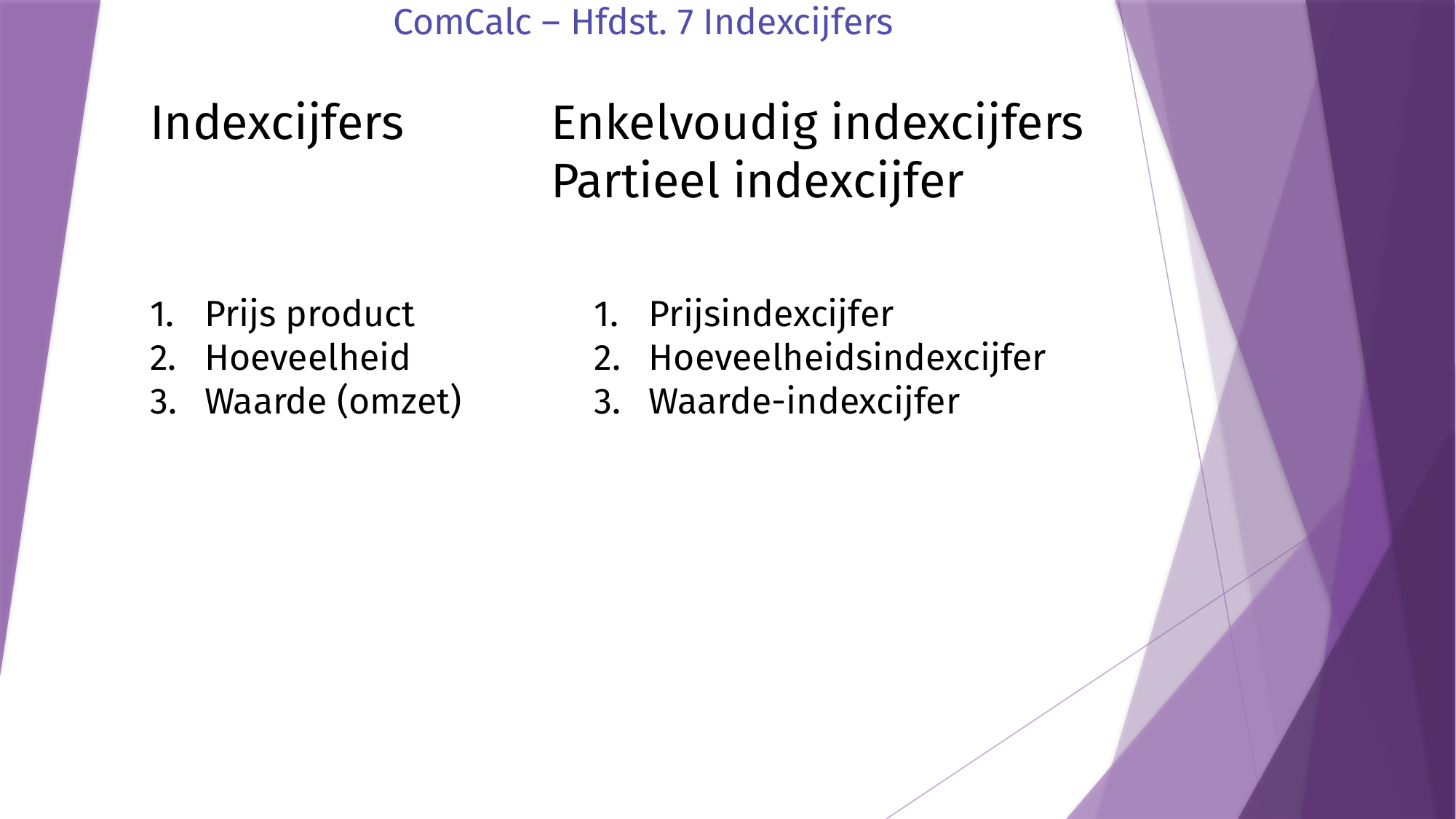

ComCalc – Hfdst. 7 Indexcijfers
Indexcijfers
Enkelvoudig indexcijfers
Partieel indexcijfer
Prijs product
Hoeveelheid
Waarde (omzet)
Prijsindexcijfer
Hoeveelheidsindexcijfer
Waarde-indexcijfer